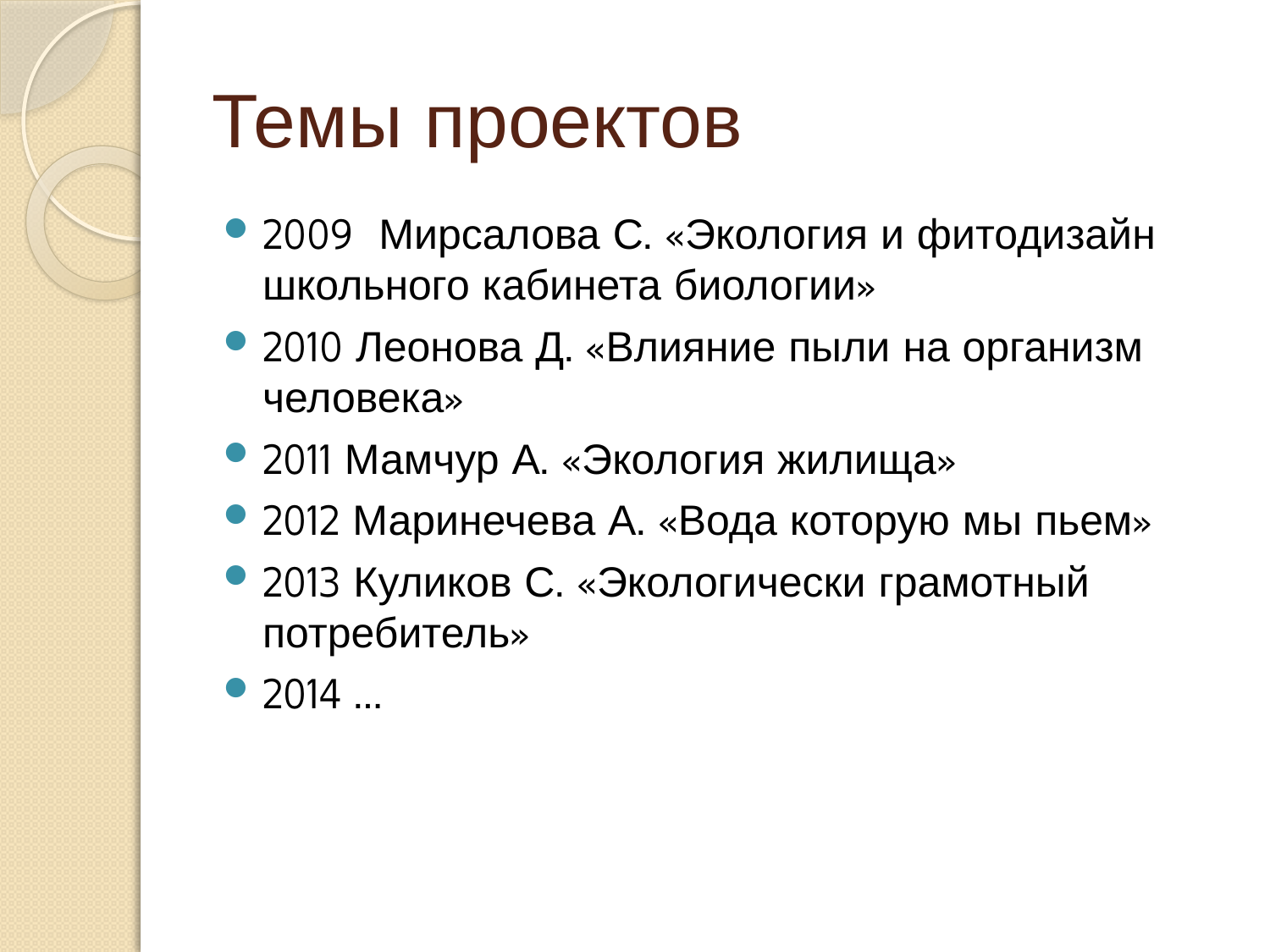

# Темы проектов
2009  Мирсалова С. «Экология и фитодизайн школьного кабинета биологии»
2010 Леонова Д. «Влияние пыли на организм человека»
2011 Мамчур А. «Экология жилища»
2012 Маринечева А. «Вода которую мы пьем»
2013 Куликов С. «Экологически грамотный потребитель»
2014 …